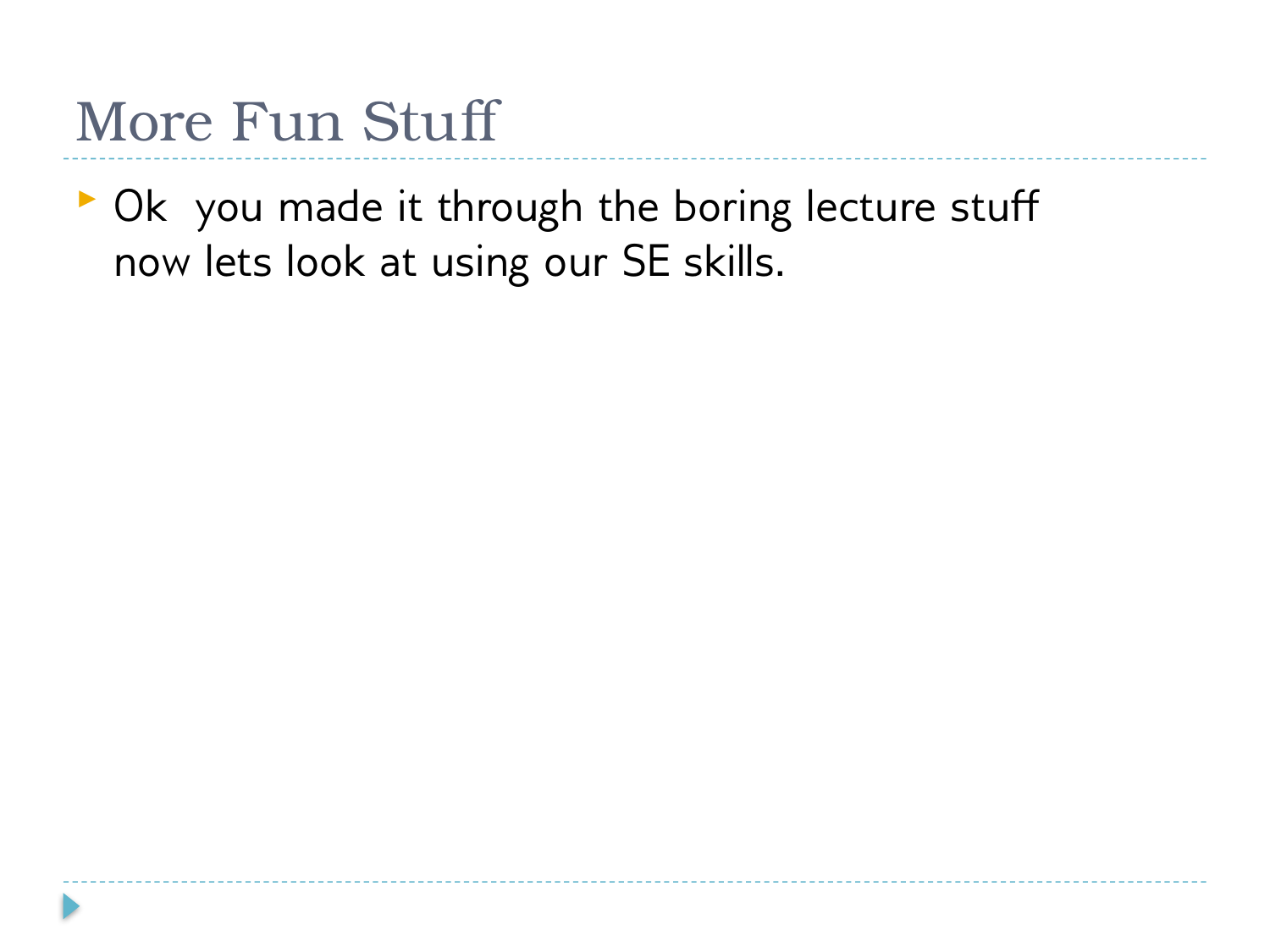

# More Fun Stuff
Ok  you made it through the boring lecture stuff now lets look at using our SE skills.